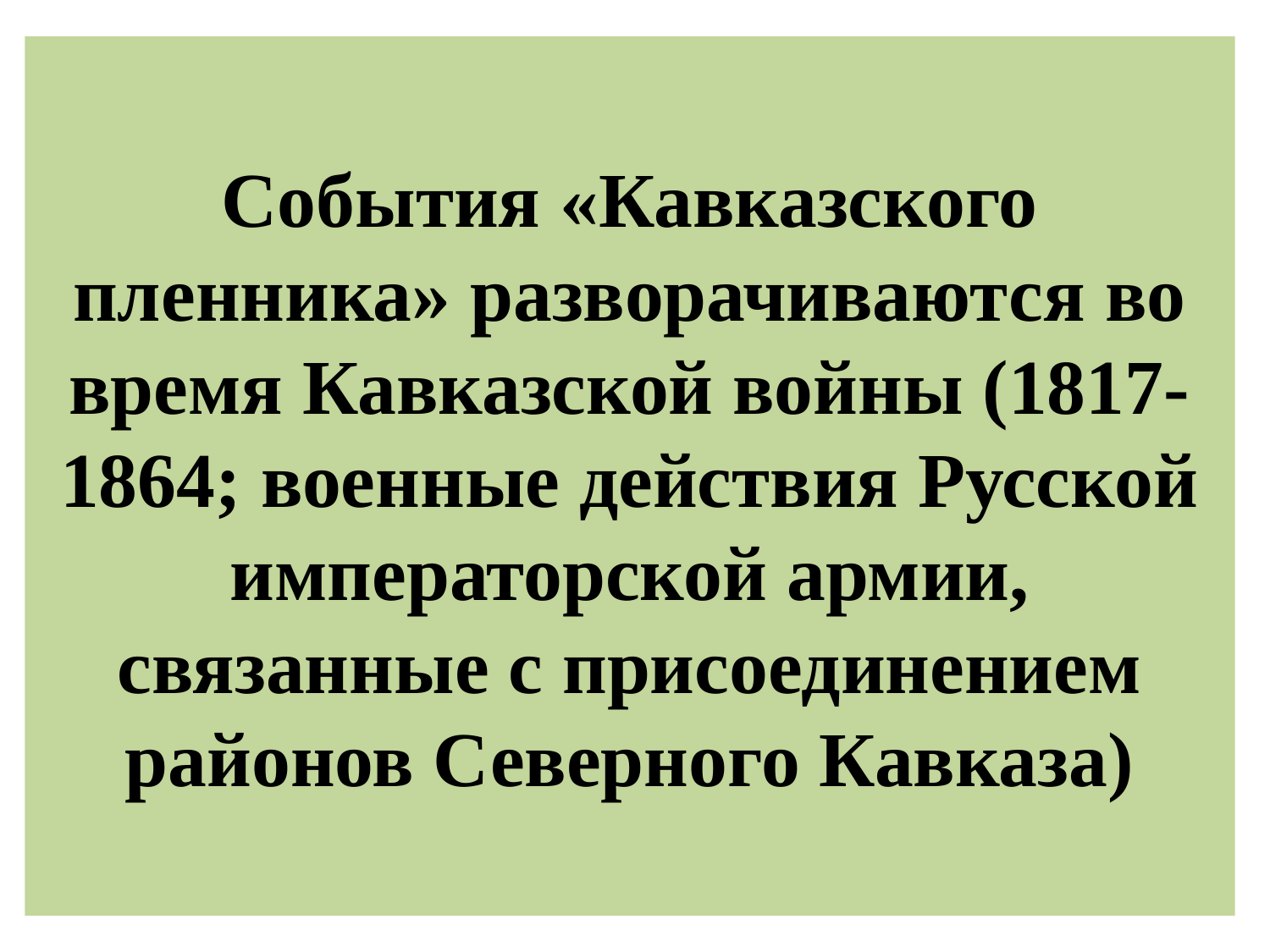

# События «Кавказского пленника» разворачиваются во время Кавказской войны (1817-1864; военные действия Русской императорской армии, связанные с присоединением районов Северного Кавказа)